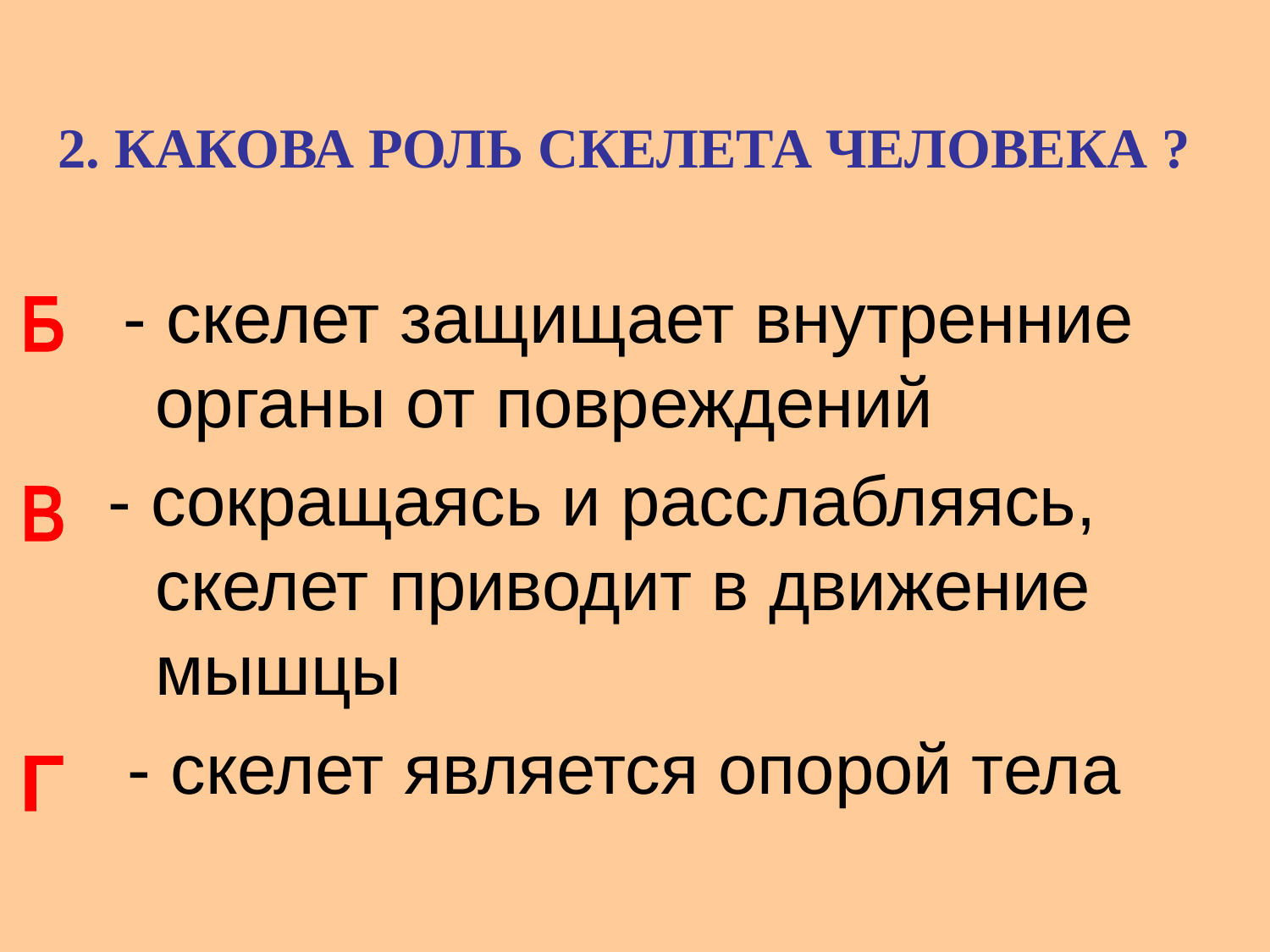

# 2. КАКОВА РОЛЬ СКЕЛЕТА ЧЕЛОВЕКА ?
 - скелет защищает внутренние органы от повреждений
- сокращаясь и расслабляясь, скелет приводит в движение мышцы
 - скелет является опорой тела
Б
В
Г